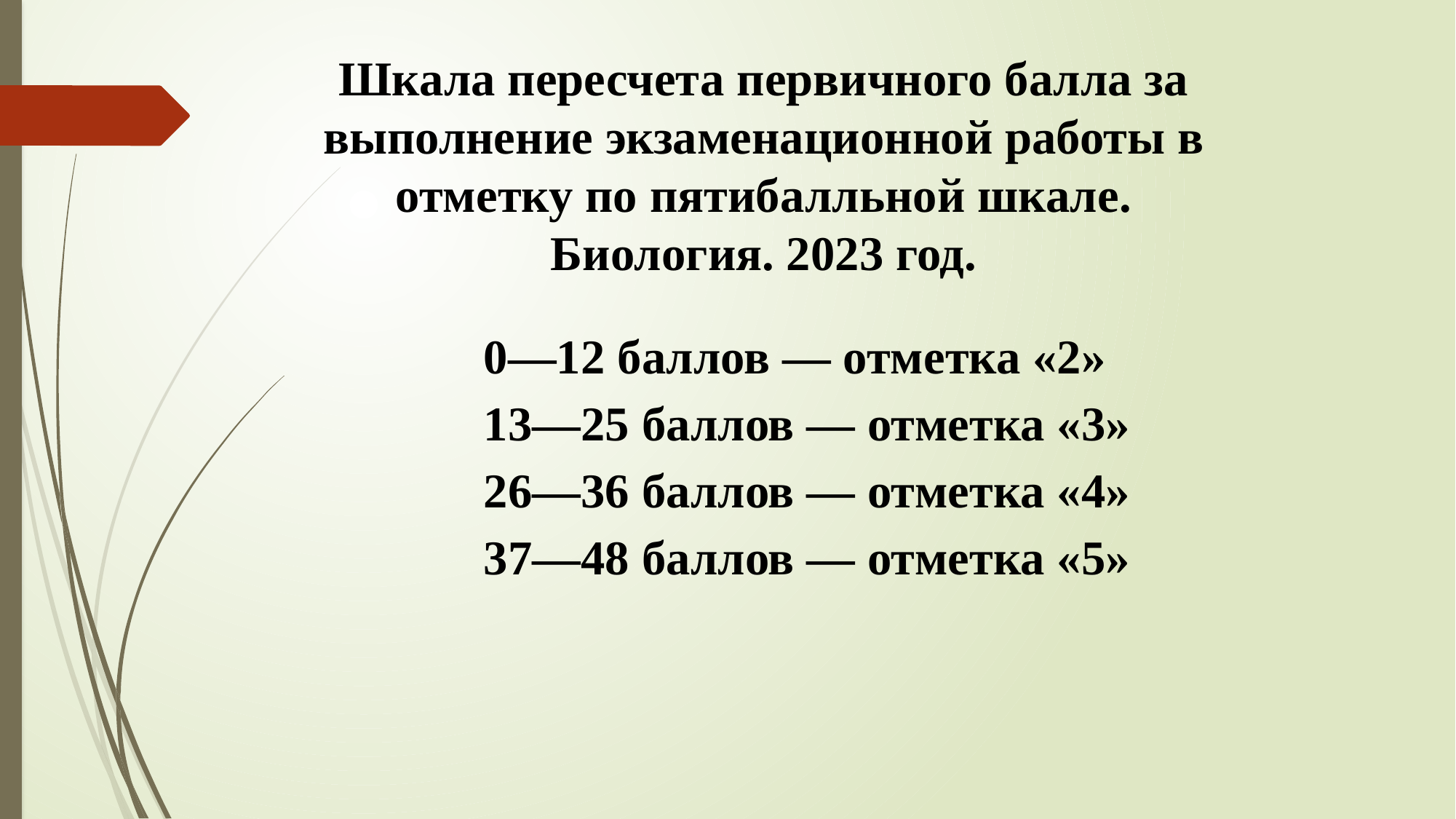

Шкала пересчета первичного балла за выполнение экзаменационной работы в отметку по пятибалльной шкале.
Биология. 2023 год.
0—12 баллов — отметка «2»
13—25 баллов — отметка «3»
26—36 баллов — отметка «4»
37—48 баллов — отметка «5»